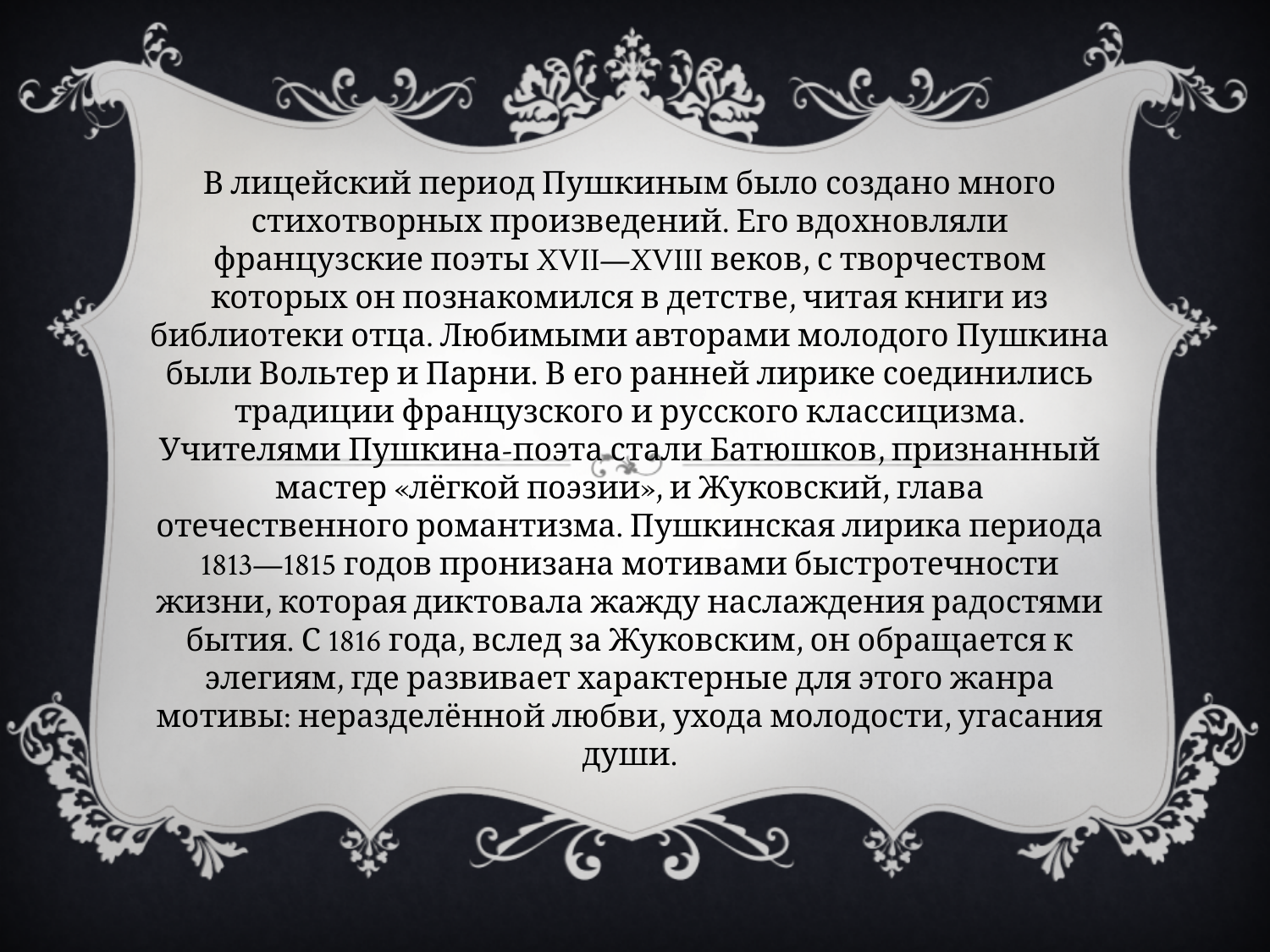

В лицейский период Пушкиным было создано много стихотворных произведений. Его вдохновляли французские поэты XVII—XVIII веков, с творчеством которых он познакомился в детстве, читая книги из библиотеки отца. Любимыми авторами молодого Пушкина были Вольтер и Парни. В его ранней лирике соединились традиции французского и русского классицизма. Учителями Пушкина-поэта стали Батюшков, признанный мастер «лёгкой поэзии», и Жуковский, глава отечественного романтизма. Пушкинская лирика периода 1813—1815 годов пронизана мотивами быстротечности жизни, которая диктовала жажду наслаждения радостями бытия. С 1816 года, вслед за Жуковским, он обращается к элегиям, где развивает характерные для этого жанра мотивы: неразделённой любви, ухода молодости, угасания души.